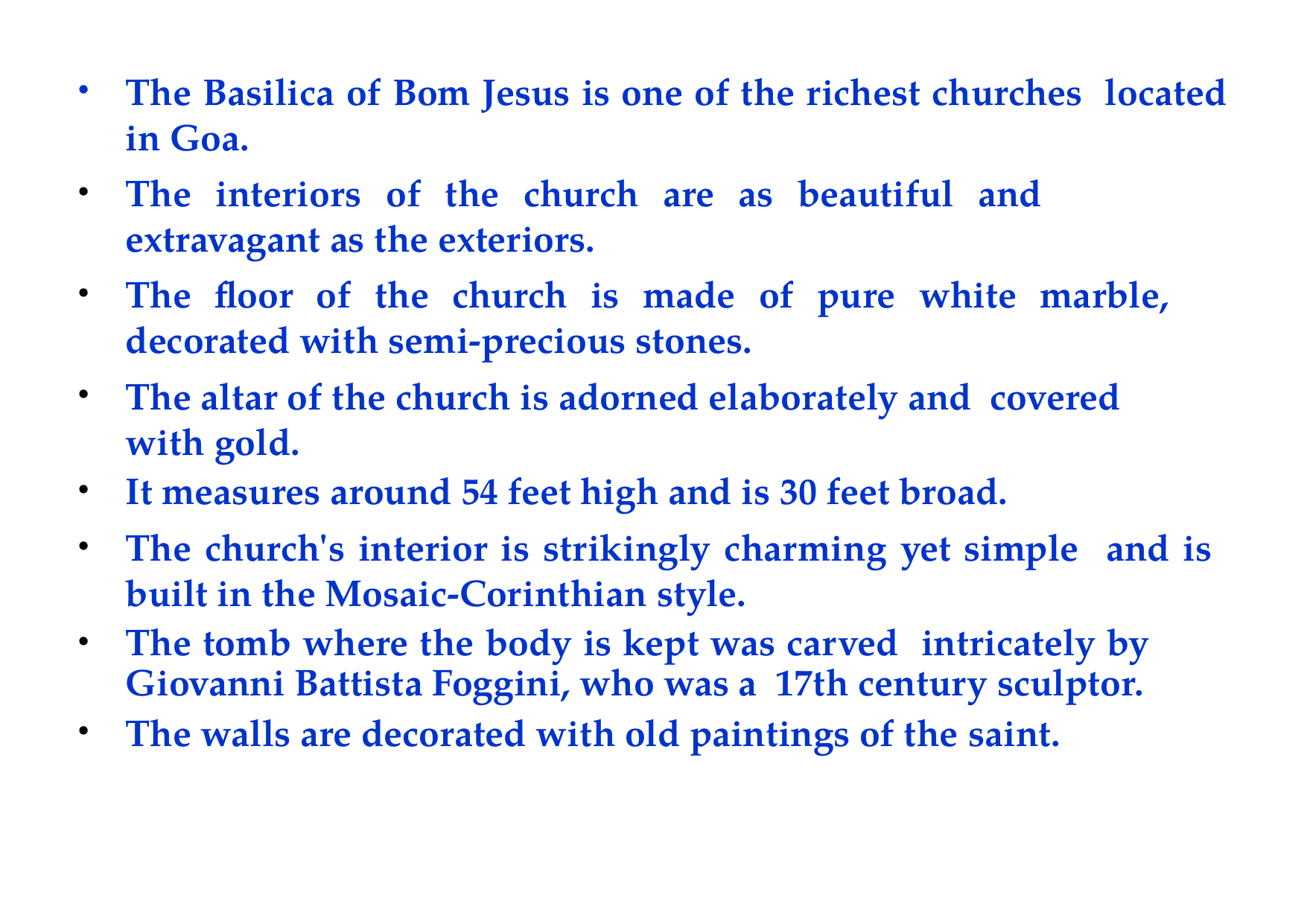

The Basilica of Bom Jesus is one of the richest churches  located in Goa.
The interiors of the church are as beautiful and  extravagant as the exteriors.
The floor of the church is made of pure white marble,  decorated with semi-precious stones.
The altar of the church is adorned elaborately and  covered with gold.
It measures around 54 feet high and is 30 feet broad.
The church's interior is strikingly charming yet simple  and is built in the Mosaic-Corinthian style.
The tomb where the body is kept was carved  intricately by Giovanni Battista Foggini, who was a  17th century sculptor.
The walls are decorated with old paintings of the saint.